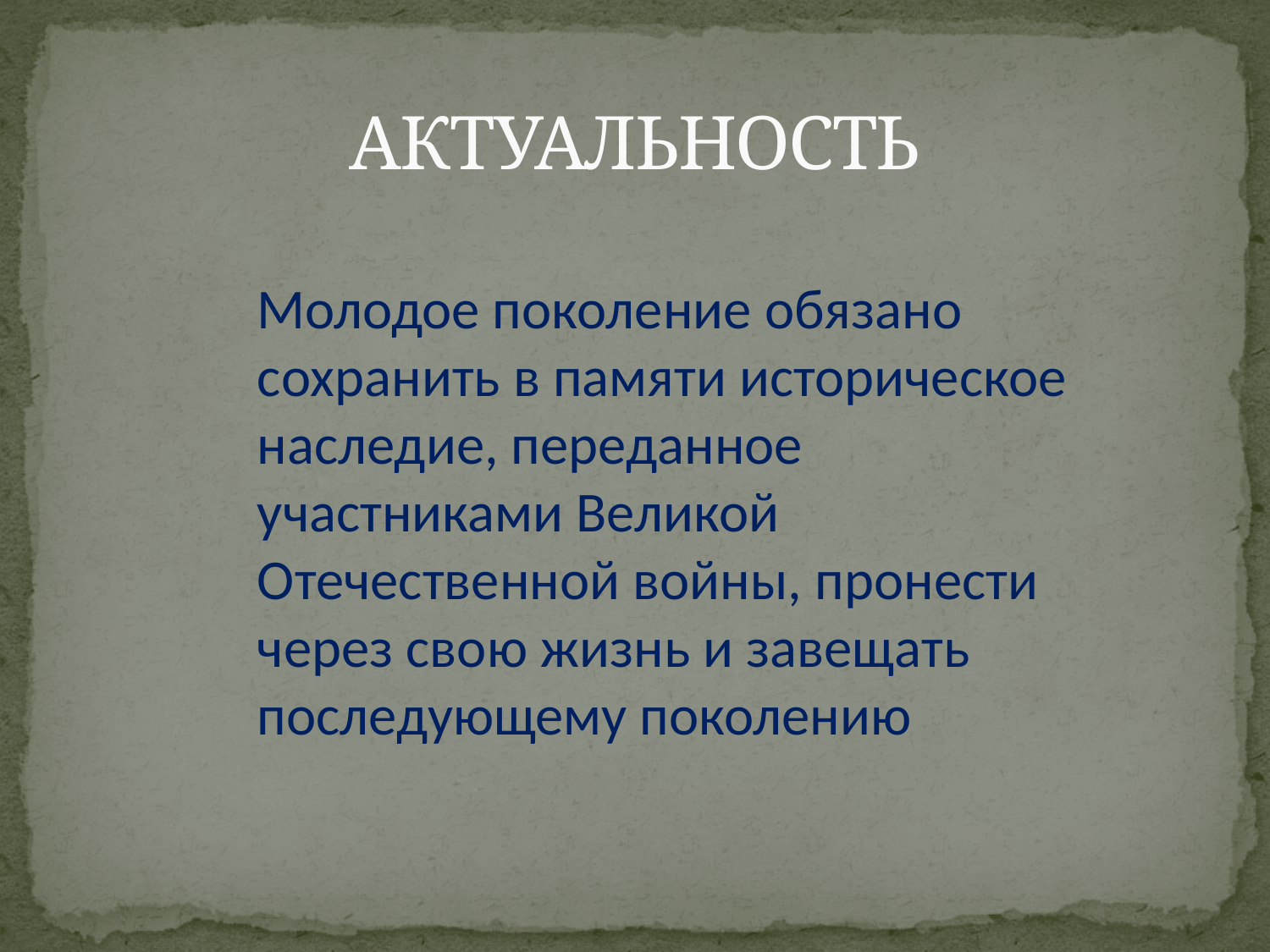

# АКТУАЛЬНОСТЬ
Молодое поколение обязано сохранить в памяти историческое наследие, переданное участниками Великой Отечественной войны, пронести через свою жизнь и завещать последующему поколению